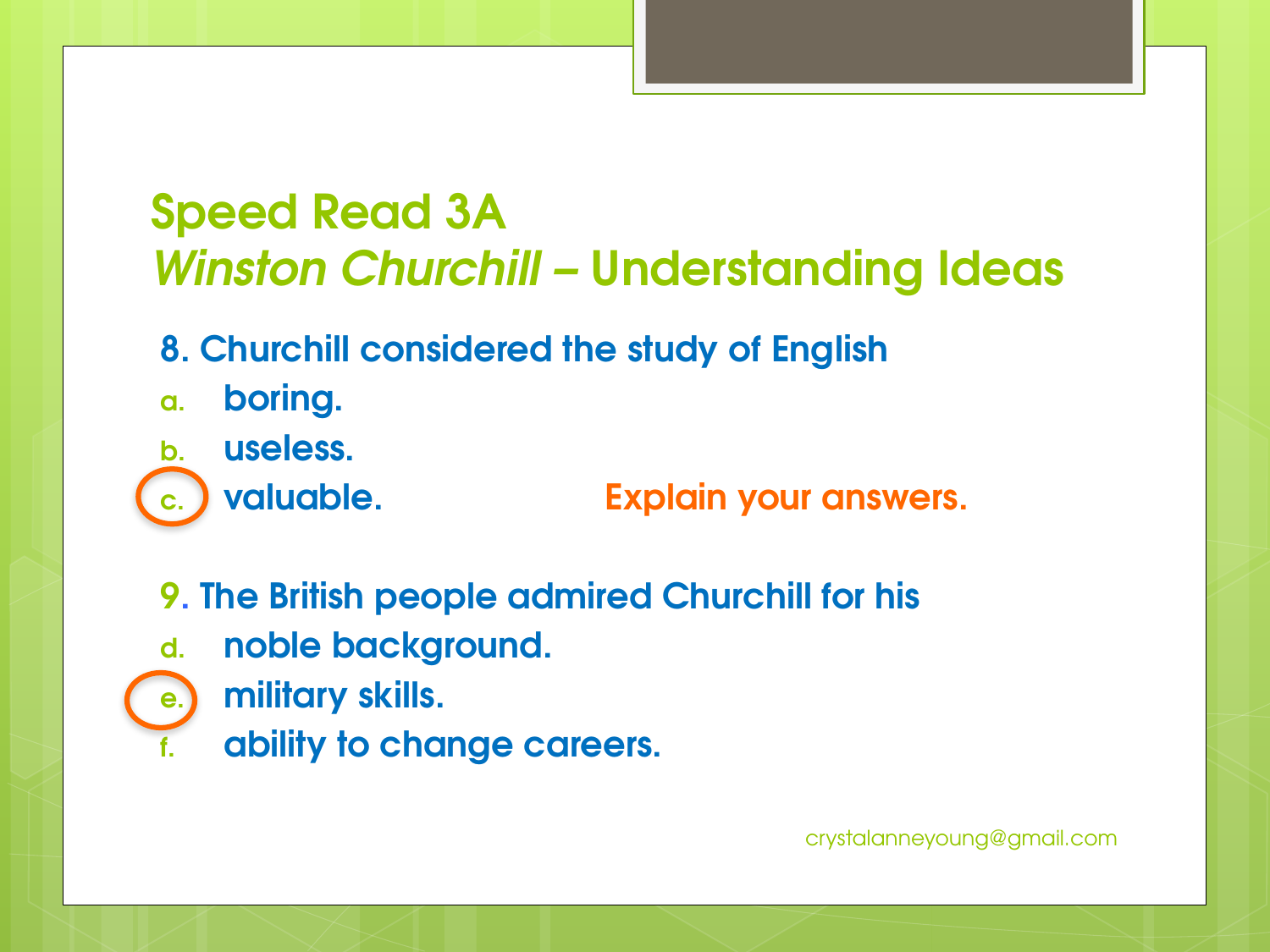

# Speed Read 3A Winston Churchill – Understanding Ideas
8. Churchill considered the study of English
boring.
useless.
valuable.		Explain your answers.

9. The British people admired Churchill for his
noble background.
military skills.
ability to change careers.

crystalanneyoung@gmail.com